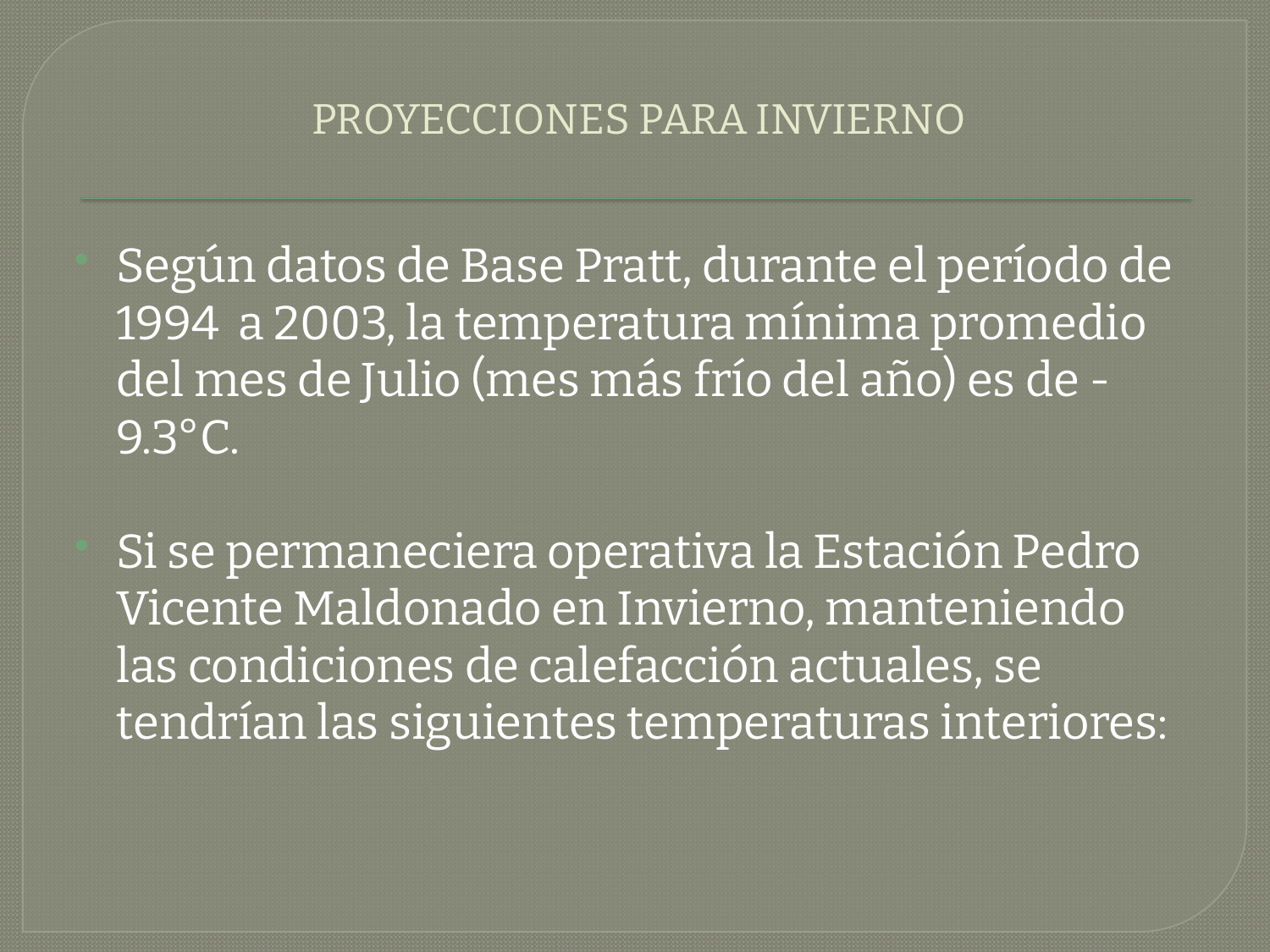

# PROYECCIONES PARA INVIERNO
Según datos de Base Pratt, durante el período de 1994  a 2003, la temperatura mínima promedio del mes de Julio (mes más frío del año) es de -9.3°C.

Si se permaneciera operativa la Estación Pedro Vicente Maldonado en Invierno, manteniendo las condiciones de calefacción actuales, se tendrían las siguientes temperaturas interiores: